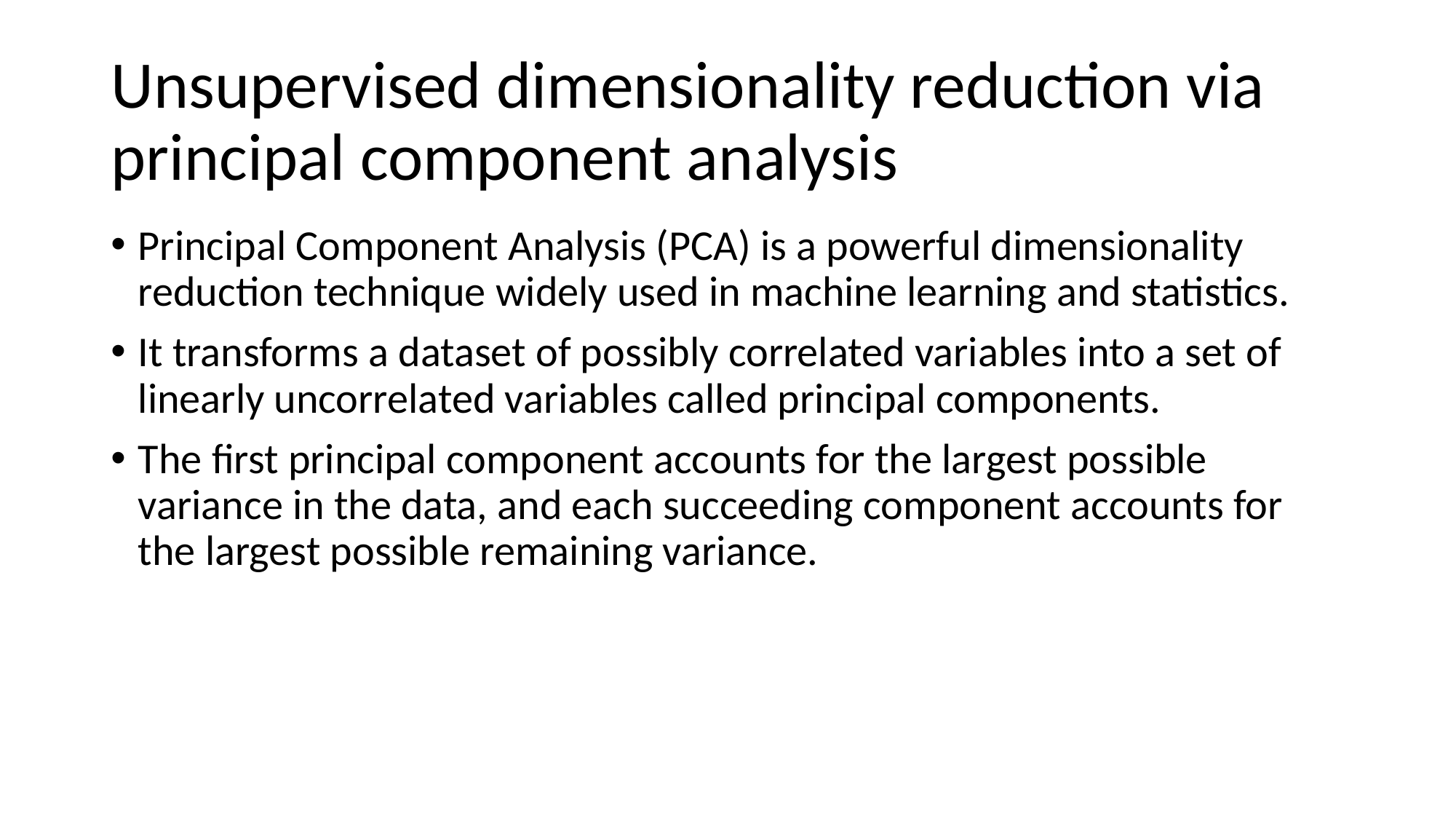

# Unsupervised dimensionality reduction via principal component analysis
Principal Component Analysis (PCA) is a powerful dimensionality reduction technique widely used in machine learning and statistics.
It transforms a dataset of possibly correlated variables into a set of linearly uncorrelated variables called principal components.
The first principal component accounts for the largest possible variance in the data, and each succeeding component accounts for the largest possible remaining variance.